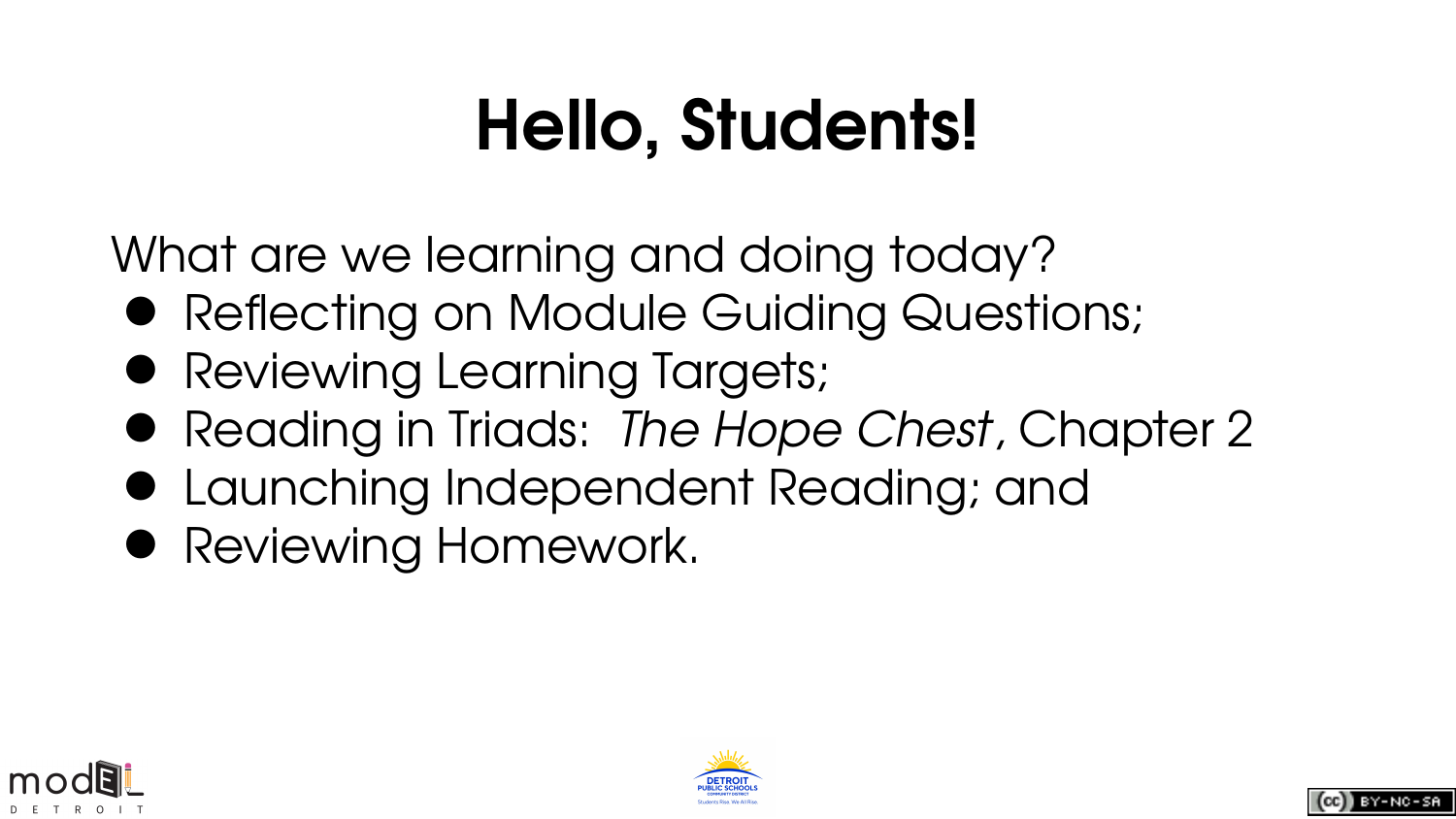

# Hello, Students!
What are we learning and doing today?
Reflecting on Module Guiding Questions;
Reviewing Learning Targets;
Reading in Triads:  The Hope Chest, Chapter 2
Launching Independent Reading; and
Reviewing Homework.